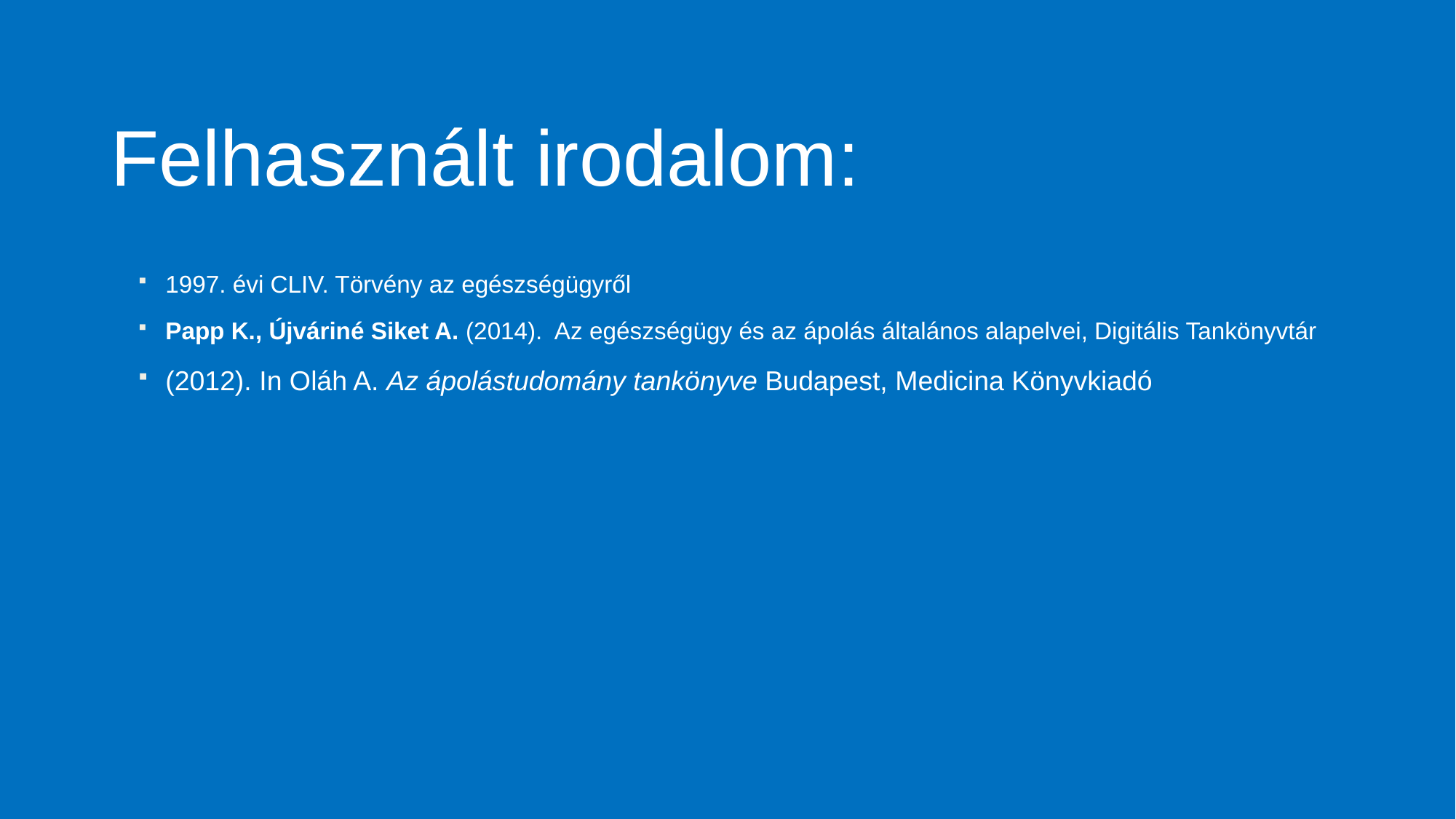

# Felhasznált irodalom:
1997. évi CLIV. Törvény az egészségügyről
Papp K., Újváriné Siket A. (2014).  Az egészségügy és az ápolás általános alapelvei, Digitális Tankönyvtár
(2012). In Oláh A. Az ápolástudomány tankönyve Budapest, Medicina Könyvkiadó